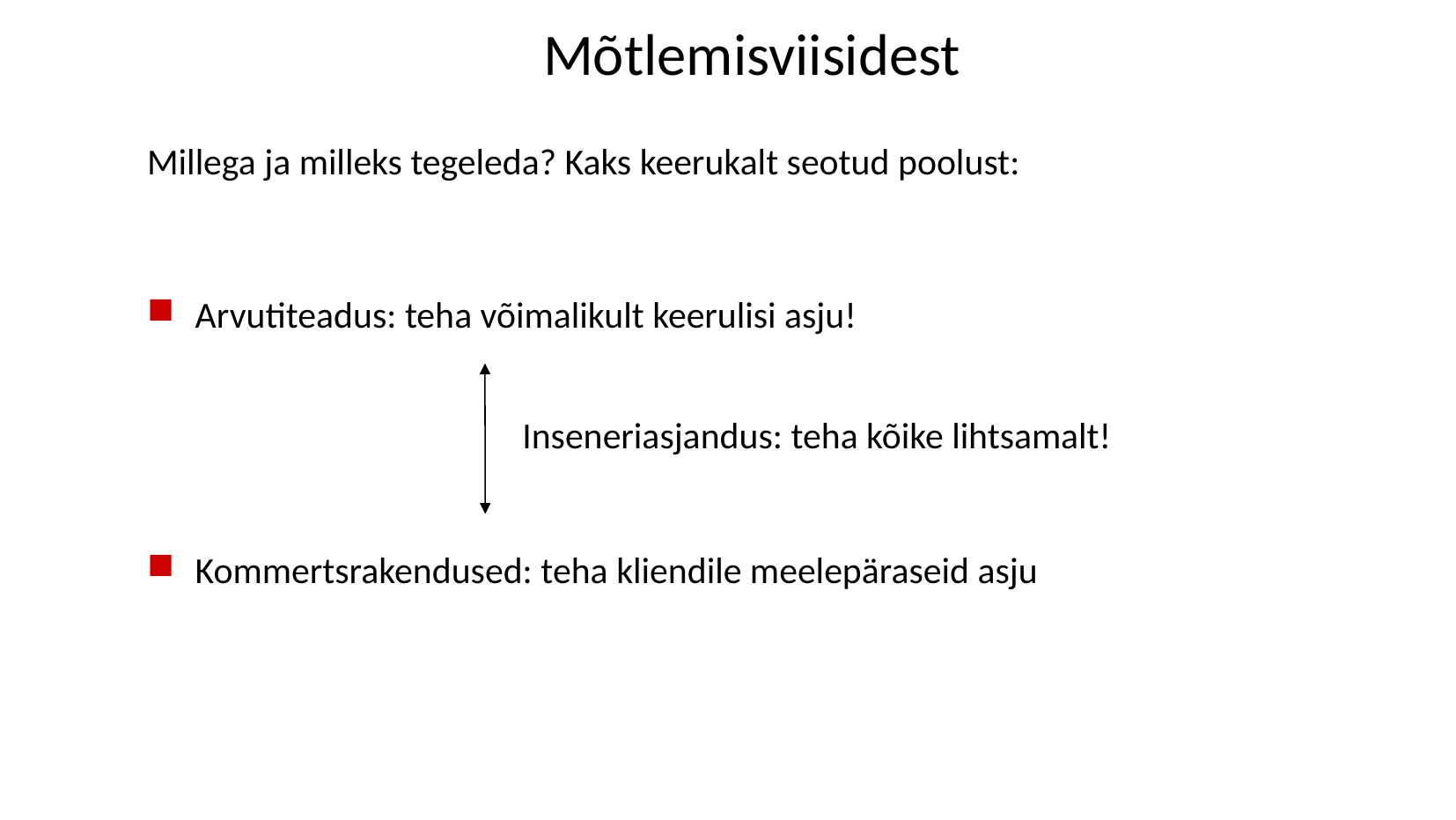

# Mõtlemisviisidest

Millega ja milleks tegeleda? Kaks keerukalt seotud poolust:

Arvutiteadus: teha võimalikult keerulisi asju!

Kommertsrakendused: teha kliendile meelepäraseid asju

Inseneriasjandus: teha kõike lihtsamalt!